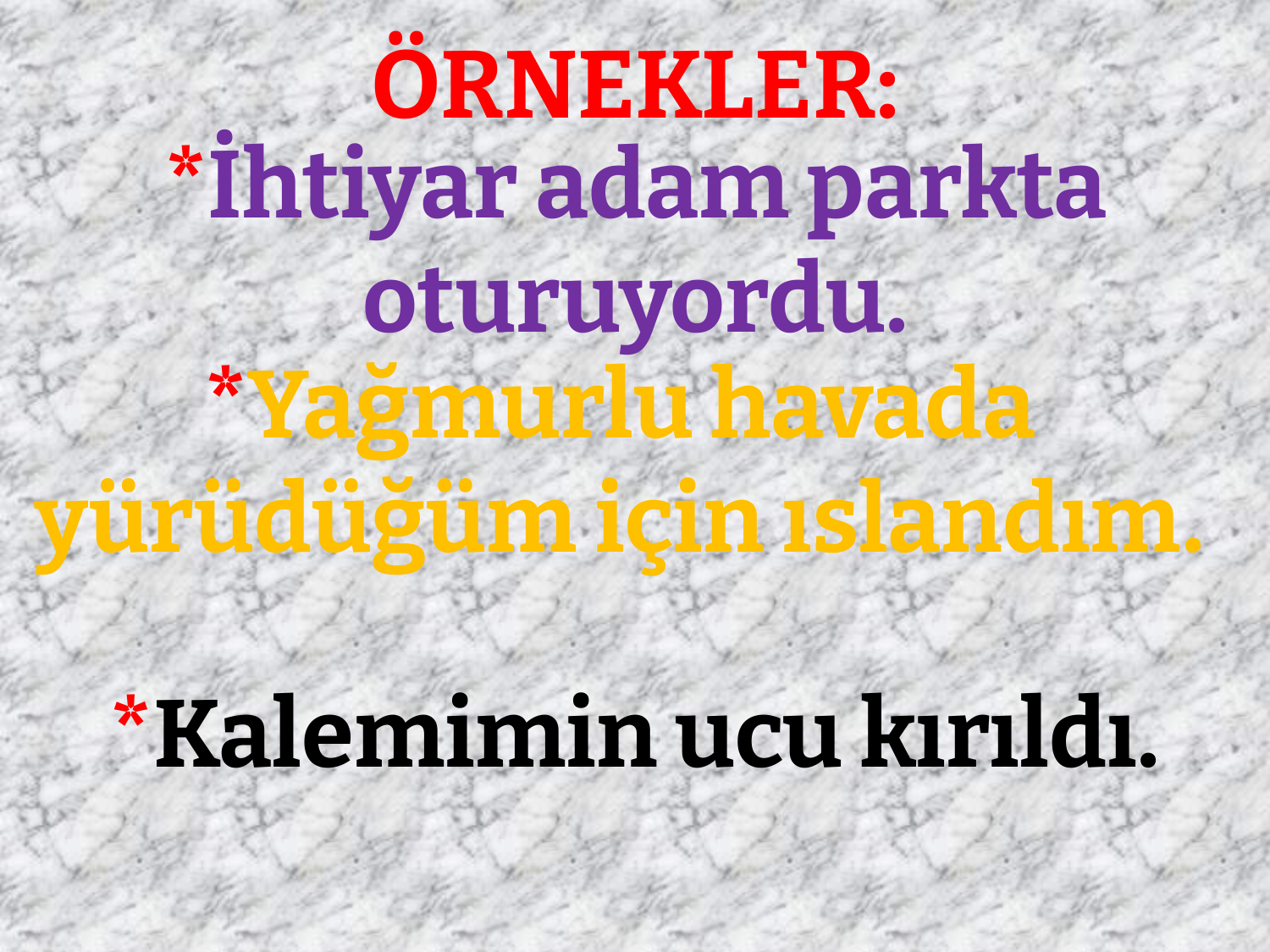

ÖRNEKLER:
*İhtiyar adam parkta oturuyordu.
*Yağmurlu havada yürüdüğüm için ıslandım.
*Kalemimin ucu kırıldı.